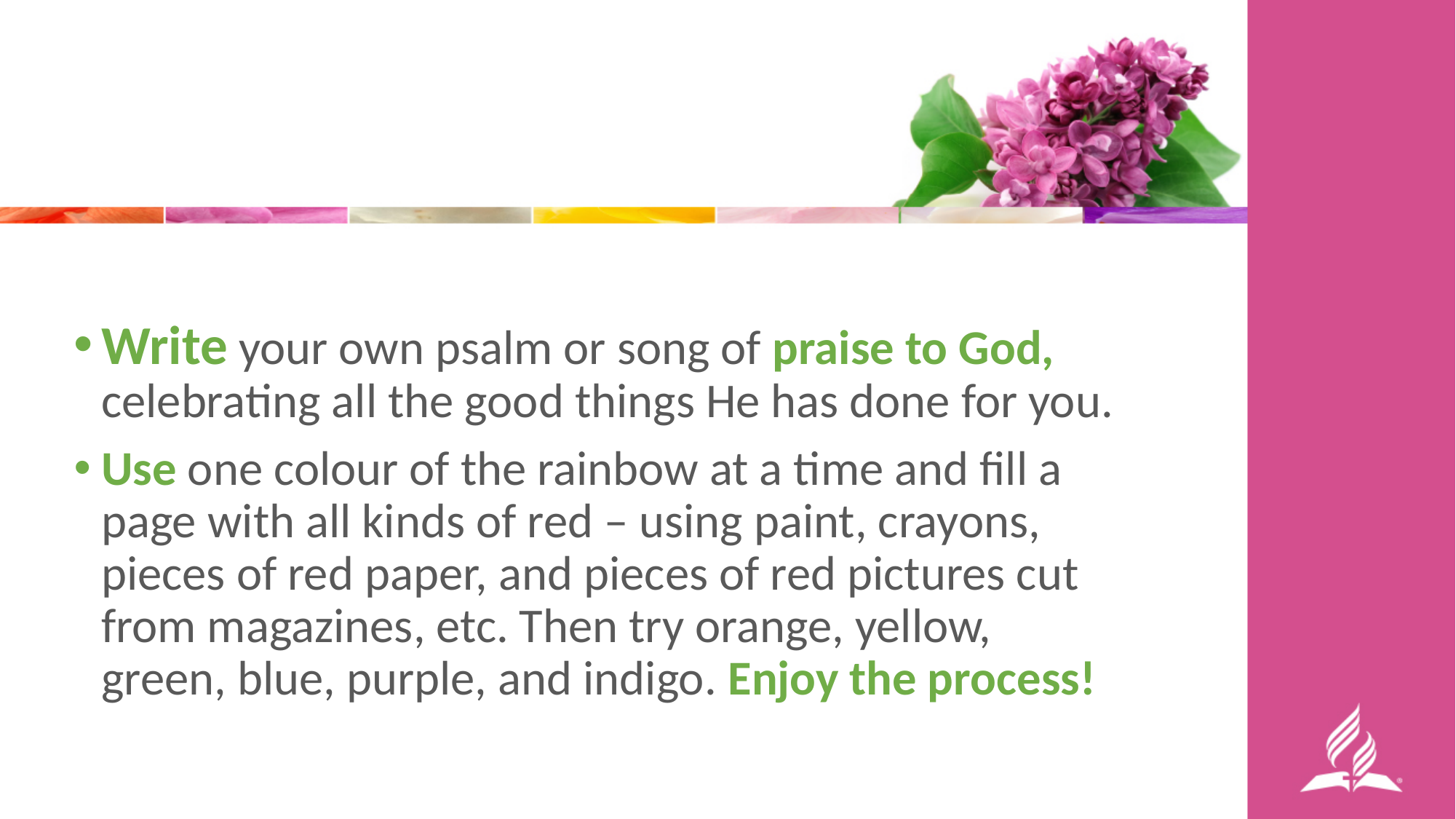

Write your own psalm or song of praise to God, celebrating all the good things He has done for you.
Use one colour of the rainbow at a time and fill a page with all kinds of red – using paint, crayons, pieces of red paper, and pieces of red pictures cut from magazines, etc. Then try orange, yellow, green, blue, purple, and indigo. Enjoy the process!